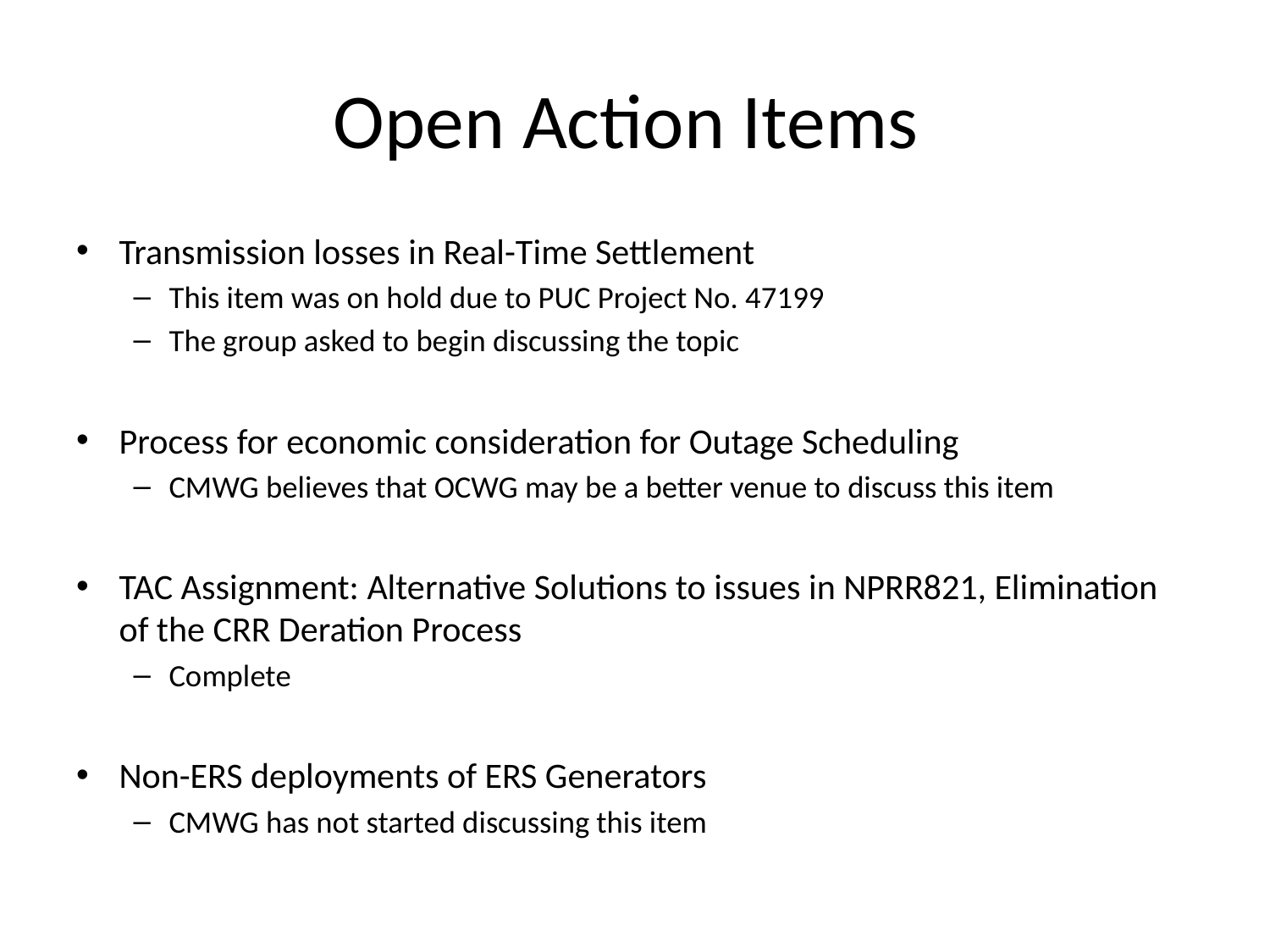

# Open Action Items
Transmission losses in Real-Time Settlement
This item was on hold due to PUC Project No. 47199
The group asked to begin discussing the topic

Process for economic consideration for Outage Scheduling
CMWG believes that OCWG may be a better venue to discuss this item

TAC Assignment: Alternative Solutions to issues in NPRR821, Elimination of the CRR Deration Process
Complete

Non-ERS deployments of ERS Generators
CMWG has not started discussing this item